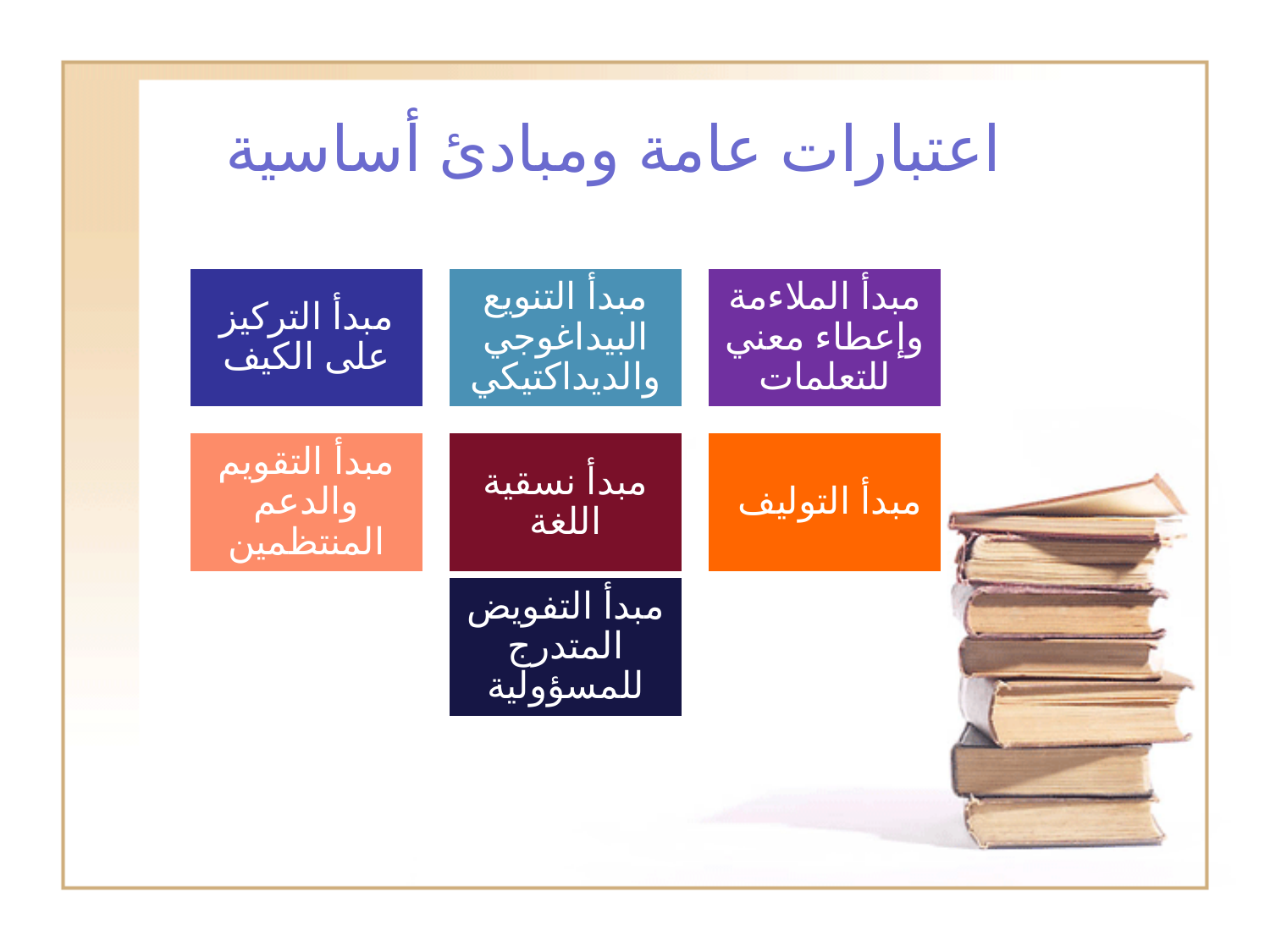

# اعتبارات عامة ومبادئ أساسية
مبدأ التركيز على الكيف
مبدأ التنويع البيداغوجي والديداكتيكي
مبدأ الملاءمة وإعطاء معني للتعلمات
مبدأ التقويم والدعم المنتظمين
مبدأ نسقية اللغة
مبدأ التوليف
مبدأ التفويض المتدرج للمسؤولية